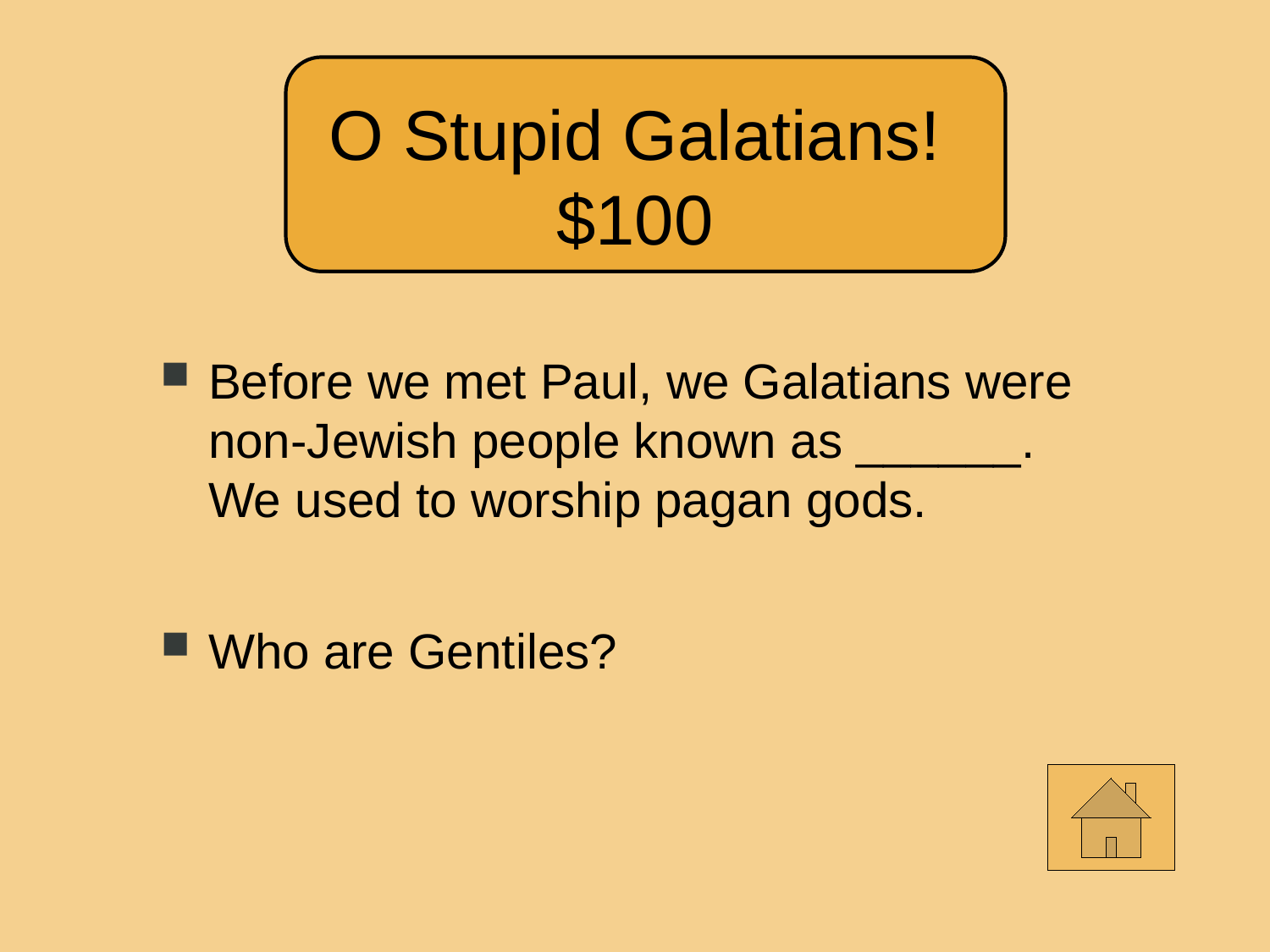

O Stupid Galatians!
$100
Before we met Paul, we Galatians were
non-Jewish people known as ______.
We used to worship pagan gods.
Who are Gentiles?